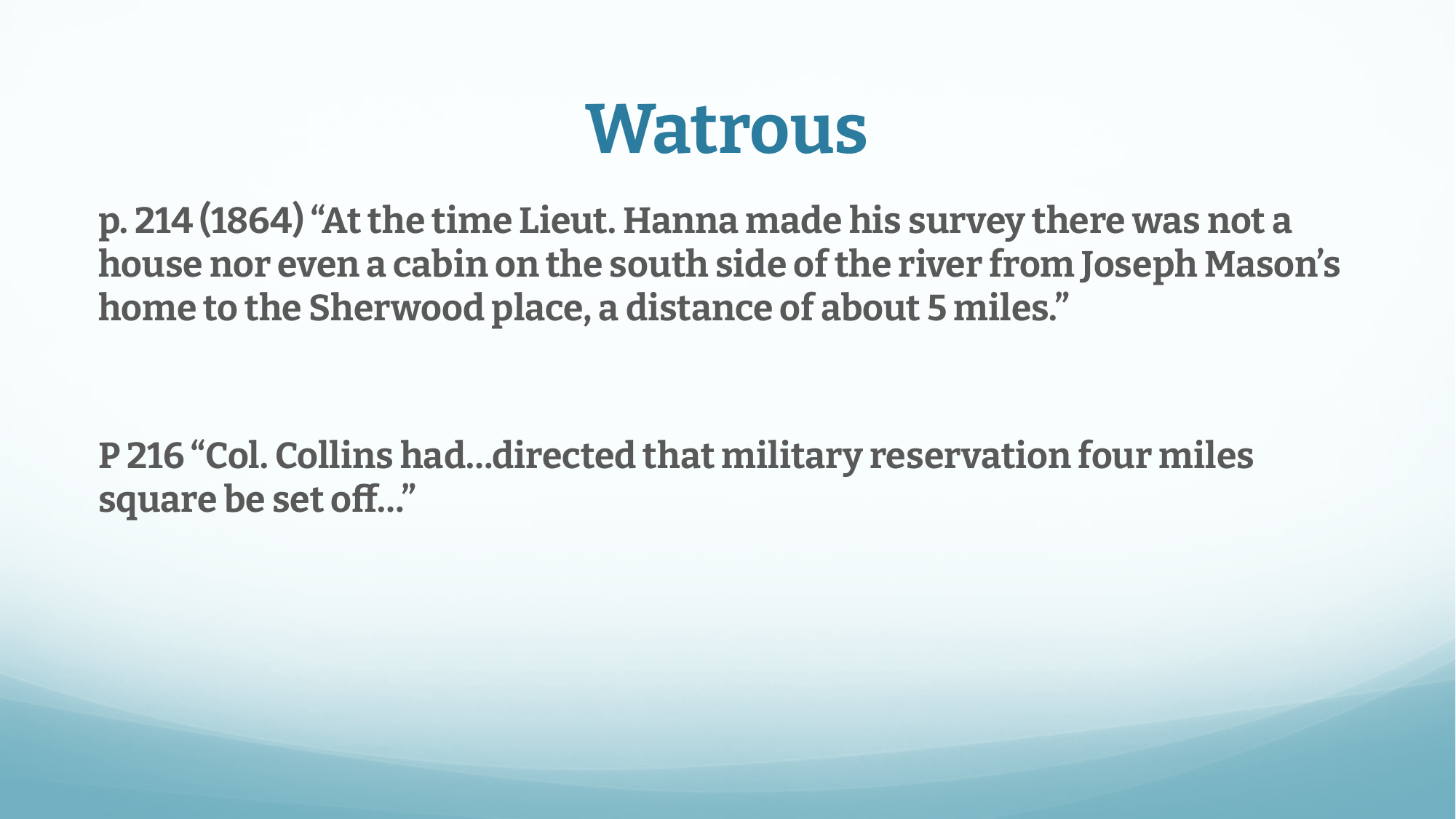

# Watrous
p. 214 (1864) “At the time Lieut. Hanna made his survey there was not a house nor even a cabin on the south side of the river from Joseph Mason’s home to the Sherwood place, a distance of about 5 miles.”

P 216 “Col. Collins had…directed that military reservation four miles square be set off…”